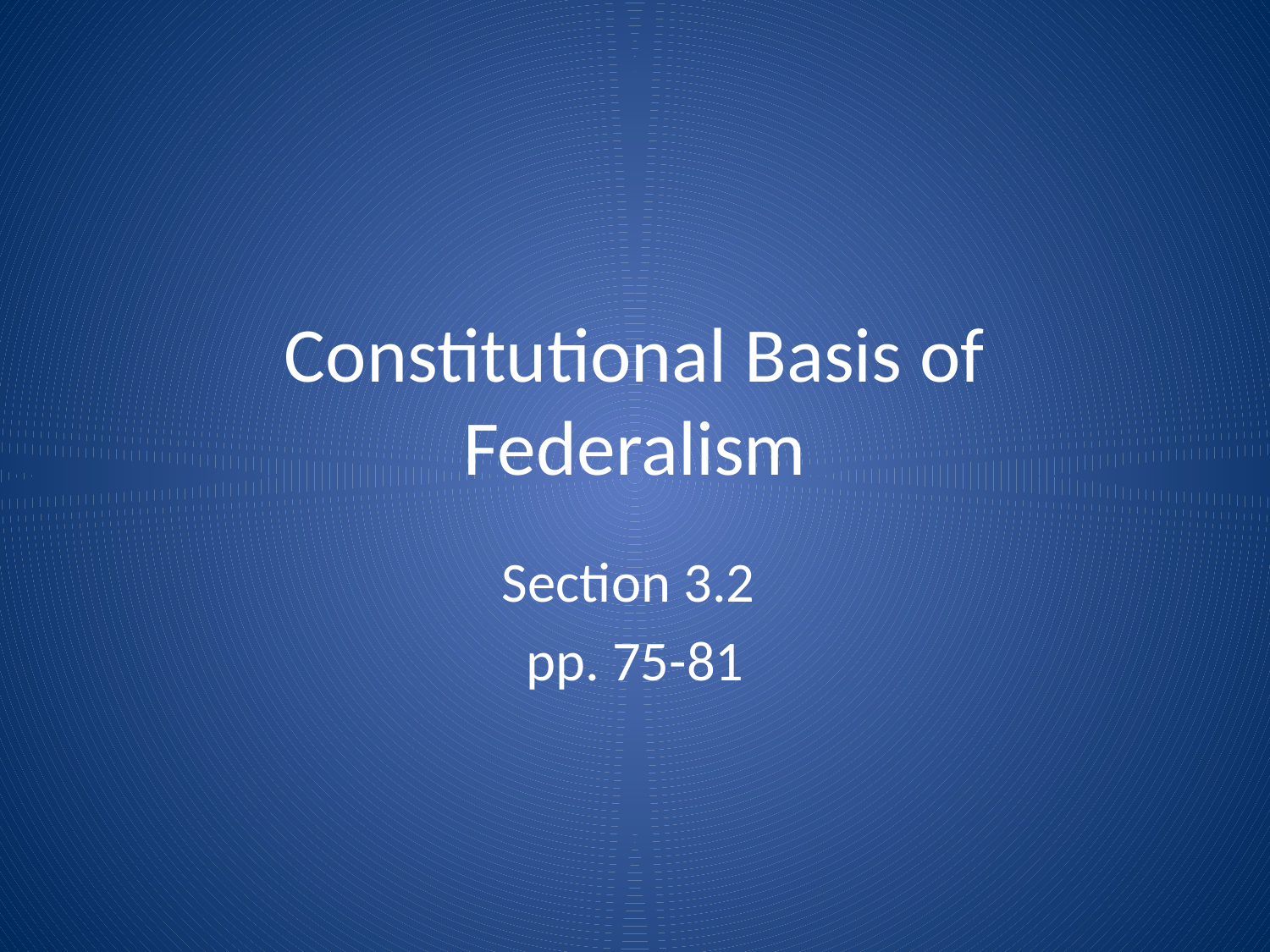

# Constitutional Basis of Federalism
Section 3.2
pp. 75-81